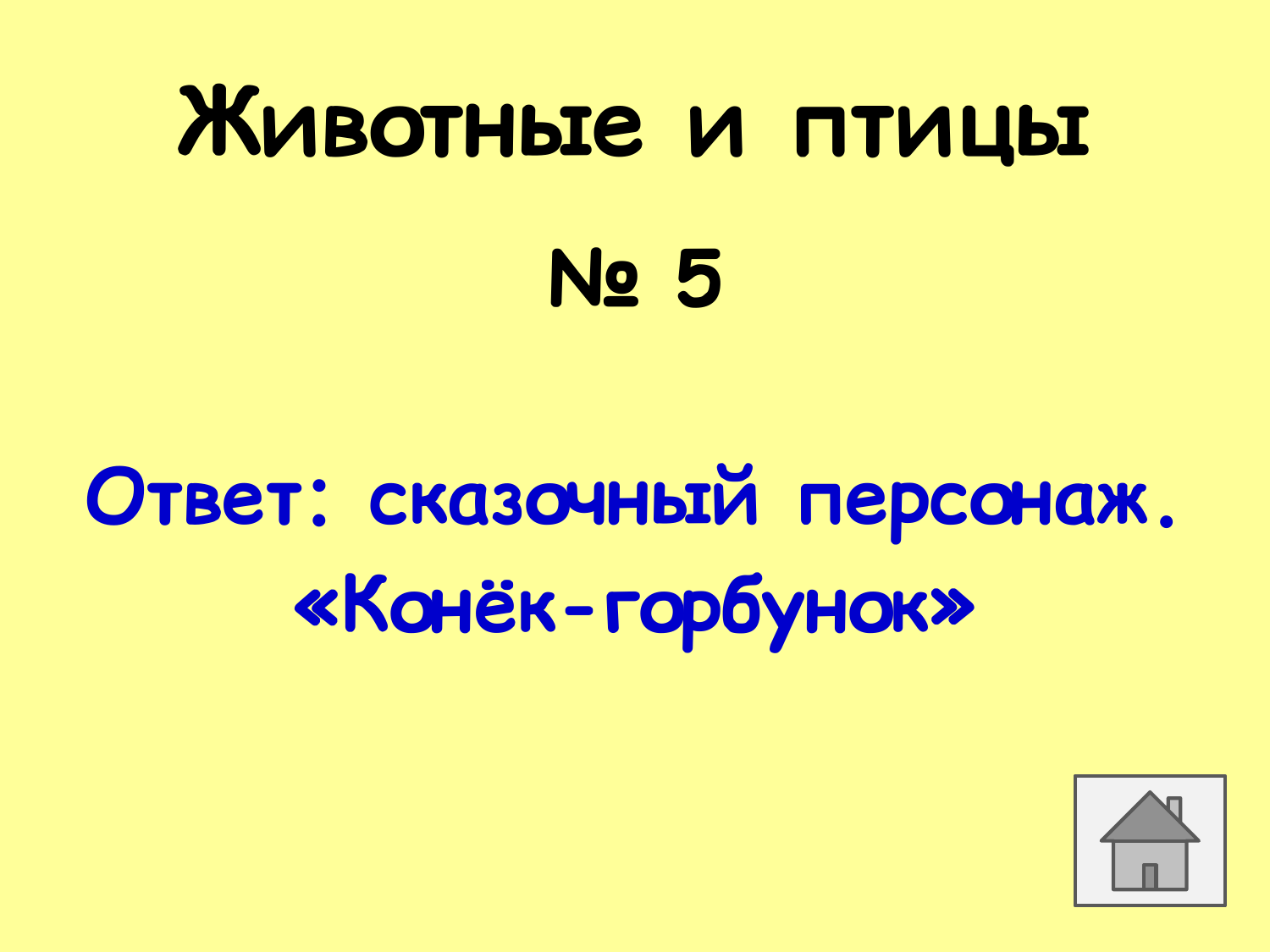

# Животные и птицы
№ 5

Ответ: сказочный персонаж.
«Конёк-горбунок»